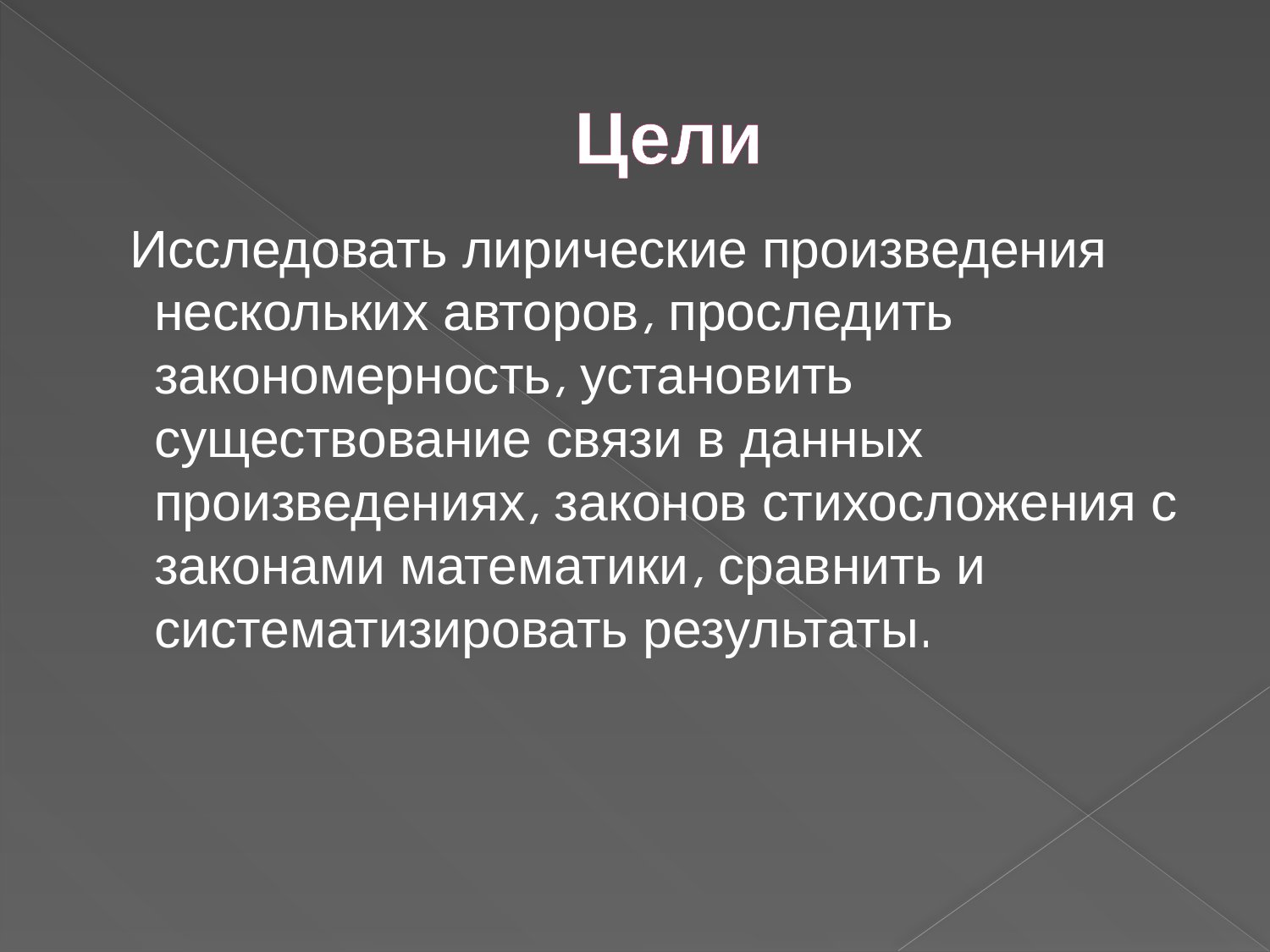

# Цели
  Исследовать лирические произведения нескольких авторов, проследить закономерность, установить существование связи в данных произведениях, законов стихосложения с законами математики, сравнить и систематизировать результаты.